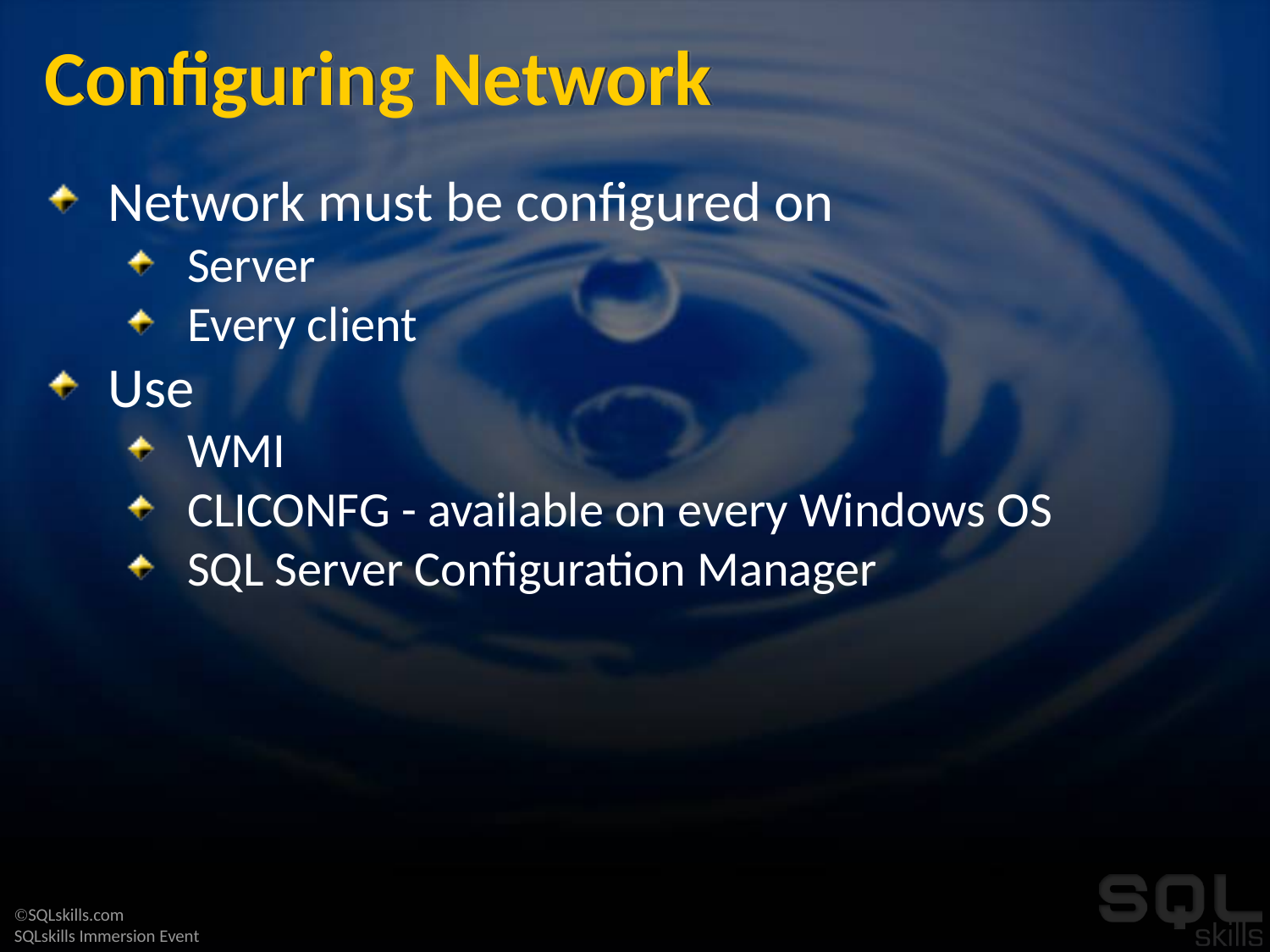

# Configuring Network
Network must be configured on
Server
Every client
Use
WMI
CLICONFG - available on every Windows OS
SQL Server Configuration Manager